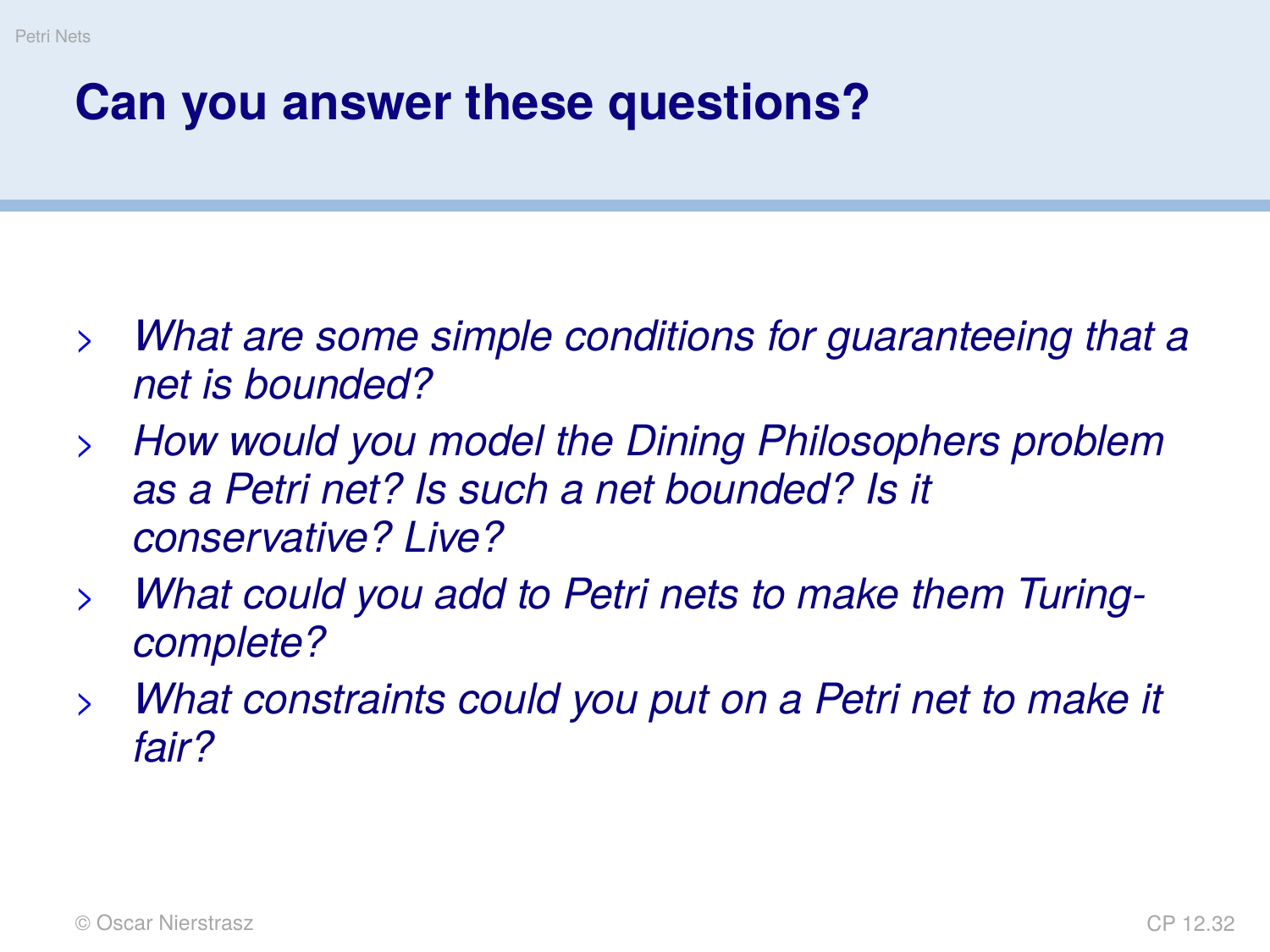

Petri Nets
# Can you answer these questions?
What are some simple conditions for guaranteeing that a net is bounded?
How would you model the Dining Philosophers problem as a Petri net? Is such a net bounded? Is it conservative? Live?
What could you add to Petri nets to make them Turing-complete?
What constraints could you put on a Petri net to make it fair?
© Oscar Nierstrasz
CP 12.32